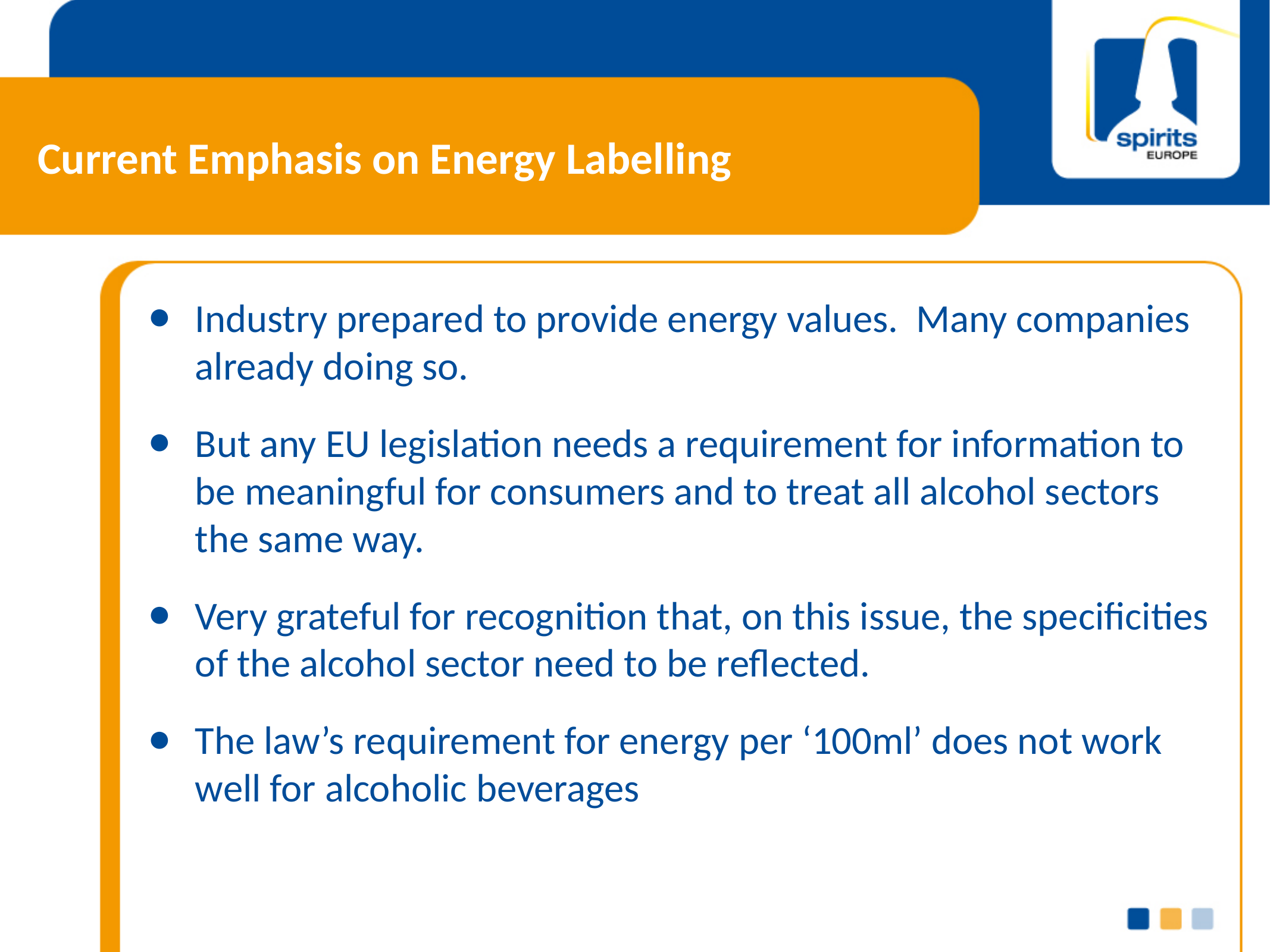

# Current Emphasis on Energy Labelling
Industry prepared to provide energy values.  Many companies already doing so.
But any EU legislation needs a requirement for information to be meaningful for consumers and to treat all alcohol sectors the same way.
Very grateful for recognition that, on this issue, the specificities of the alcohol sector need to be reflected.
The law’s requirement for energy per ‘100ml’ does not work well for alcoholic beverages